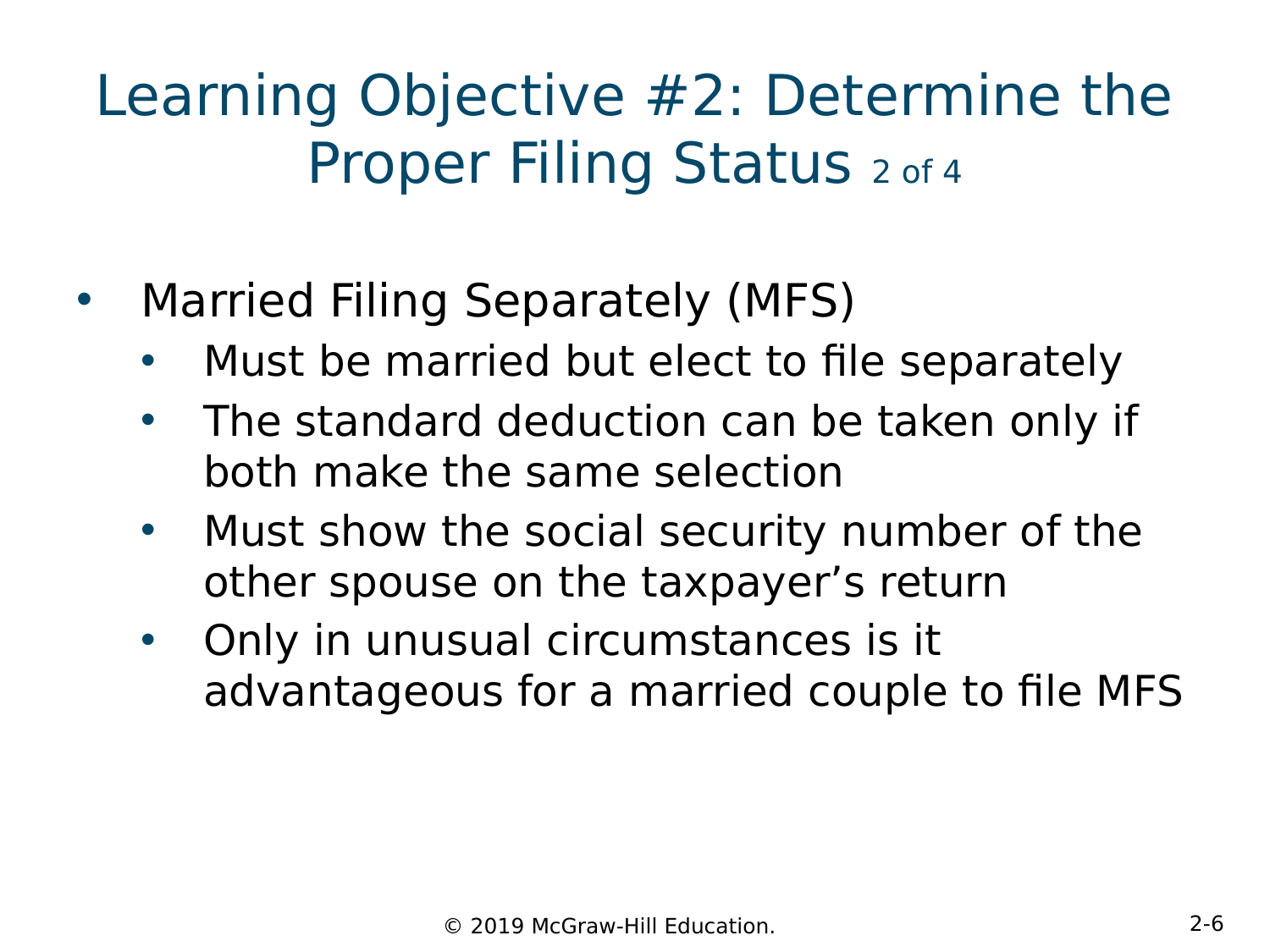

# Learning Objective #2: Determine the Proper Filing Status 2 of 4
Married Filing Separately (MFS)
Must be married but elect to file separately
The standard deduction can be taken only if both make the same selection
Must show the social security number of the other spouse on the taxpayer’s return
Only in unusual circumstances is it advantageous for a married couple to file MFS